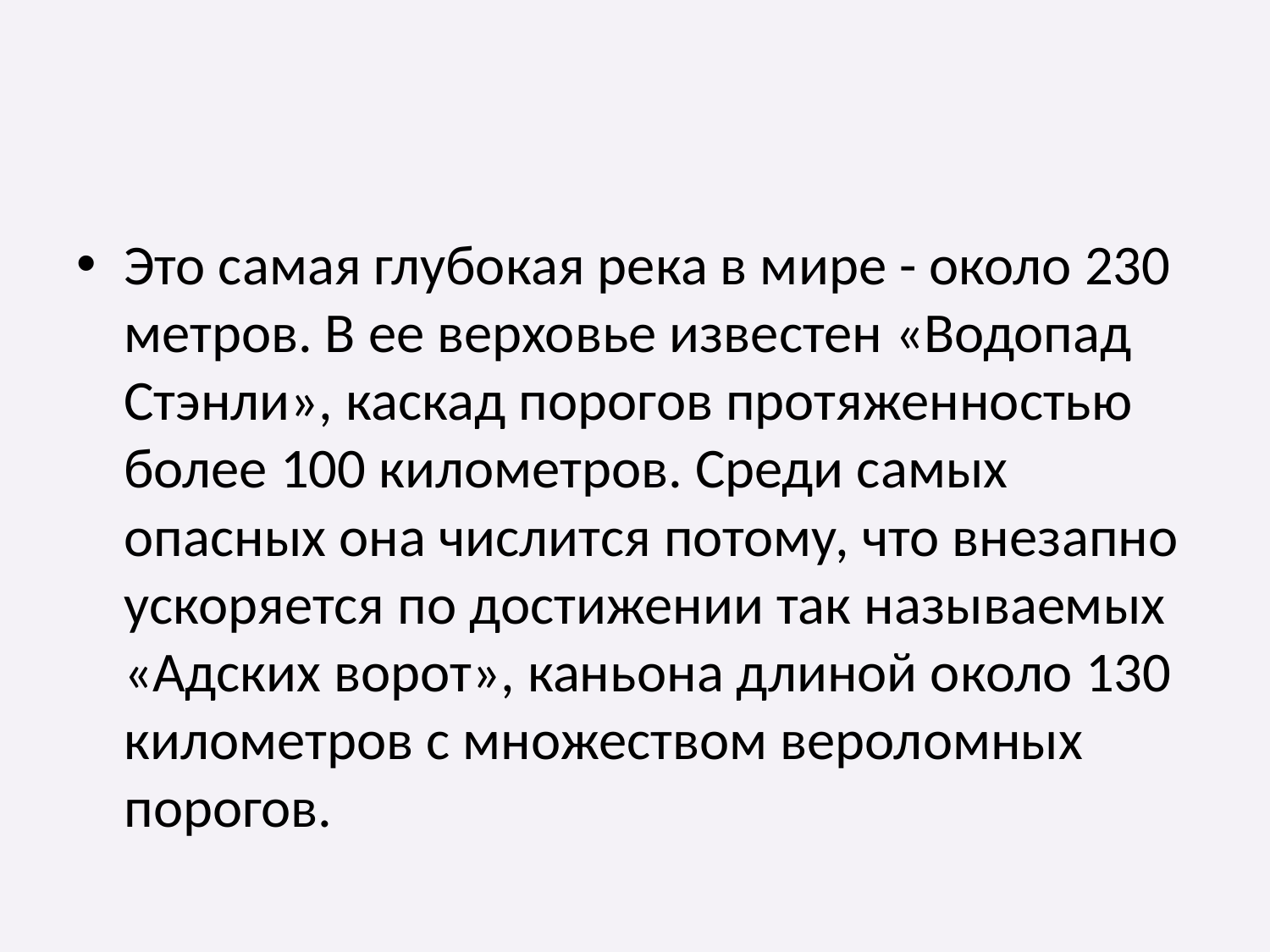

#
Это самая глубокая река в мире - около 230 метров. В ее верховье известен «Водопад Стэнли», каскад порогов протяженностью более 100 километров. Среди самых опасных она числится потому, что внезапно ускоряется по достижении так называемых «Адских ворот», каньона длиной около 130 километров с множеством вероломных порогов.